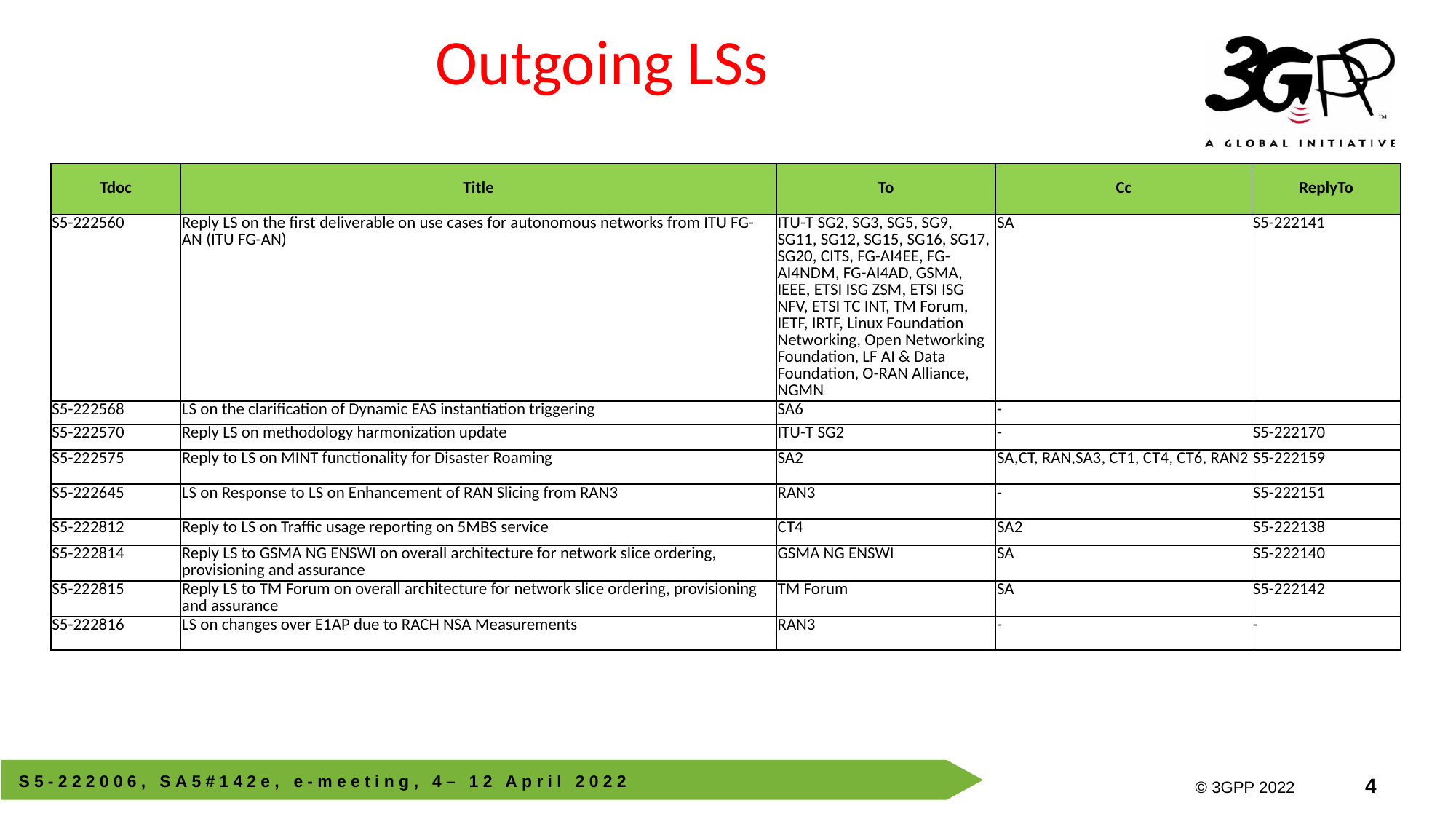

# Outgoing LSs
| Tdoc | Title | To | Cc | ReplyTo |
| --- | --- | --- | --- | --- |
| S5-222560 | Reply LS on the first deliverable on use cases for autonomous networks from ITU FG-AN (ITU FG-AN) | ITU-T SG2, SG3, SG5, SG9, SG11, SG12, SG15, SG16, SG17, SG20, CITS, FG-AI4EE, FG-AI4NDM, FG-AI4AD, GSMA, IEEE, ETSI ISG ZSM, ETSI ISG NFV, ETSI TC INT, TM Forum, IETF, IRTF, Linux Foundation Networking, Open Networking Foundation, LF AI & Data Foundation, O-RAN Alliance, NGMN | SA | S5-222141 |
| S5-222568 | LS on the clarification of Dynamic EAS instantiation triggering | SA6 | - |  |
| S5-222570 | Reply LS on methodology harmonization update | ITU-T SG2 | - | S5-222170 |
| S5-222575 | Reply to LS on MINT functionality for Disaster Roaming | SA2 | SA,CT, RAN,SA3, CT1, CT4, CT6, RAN2 | S5-222159 |
| S5-222645 | LS on Response to LS on Enhancement of RAN Slicing from RAN3 | RAN3 | - | S5-222151 |
| S5-222812 | Reply to LS on Traffic usage reporting on 5MBS service | CT4 | SA2 | S5-222138 |
| S5-222814 | Reply LS to GSMA NG ENSWI on overall architecture for network slice ordering, provisioning and assurance | GSMA NG ENSWI | SA | S5-222140 |
| S5-222815 | Reply LS to TM Forum on overall architecture for network slice ordering, provisioning and assurance | TM Forum | SA | S5-222142 |
| S5-222816 | LS on changes over E1AP due to RACH NSA Measurements | RAN3 | - | - |